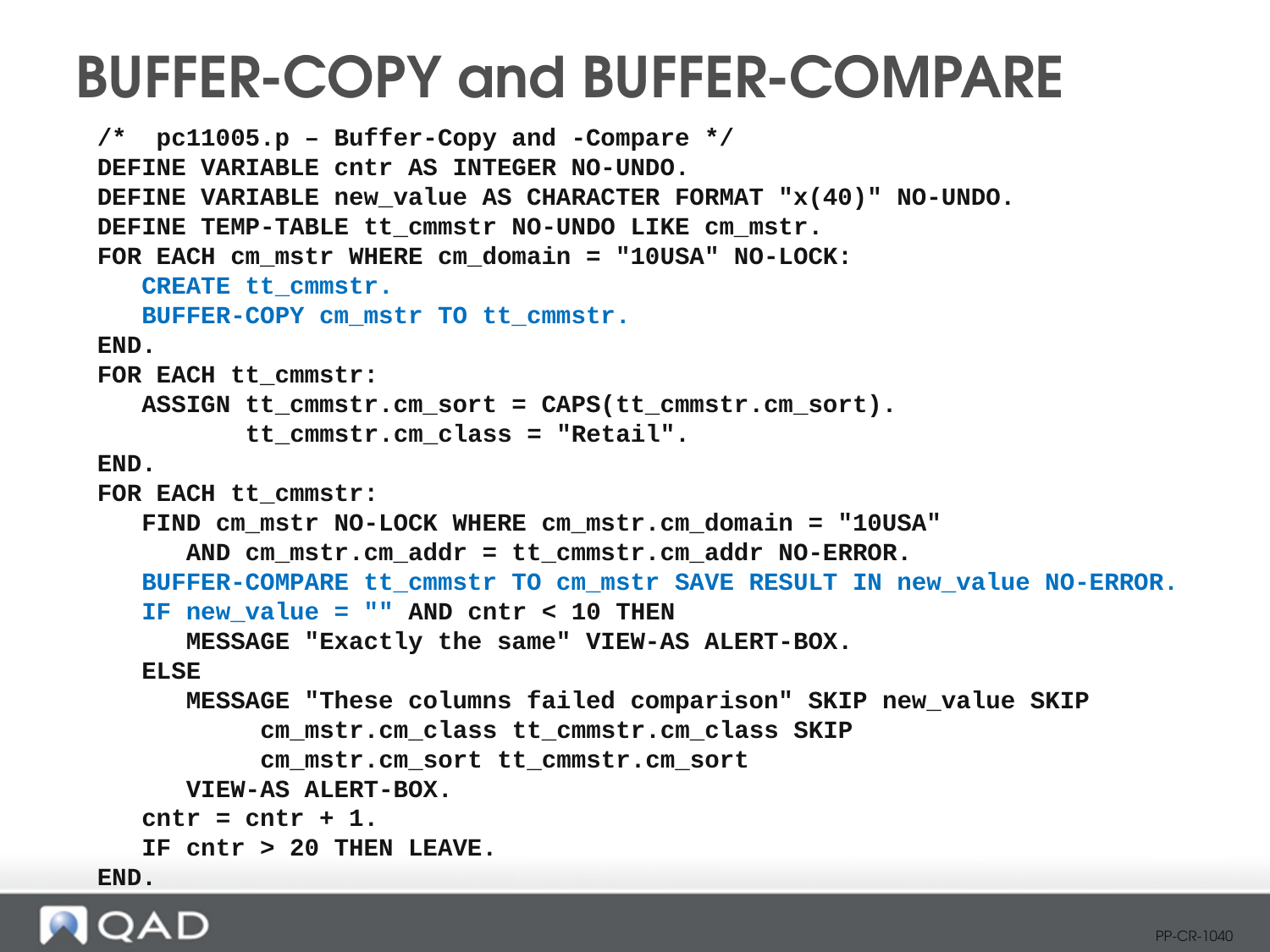

# BUFFER-COPY and BUFFER-COMPARE
/*  pc11005.p – Buffer-Copy and -Compare */
DEFINE VARIABLE cntr AS INTEGER NO-UNDO.
DEFINE VARIABLE new_value AS CHARACTER FORMAT "x(40)" NO-UNDO.
DEFINE TEMP-TABLE tt_cmmstr NO-UNDO LIKE cm_mstr.
FOR EACH cm_mstr WHERE cm_domain = "10USA" NO-LOCK:
   CREATE tt_cmmstr.
   BUFFER-COPY cm_mstr TO tt_cmmstr.
END.
FOR EACH tt_cmmstr:
   ASSIGN tt_cmmstr.cm_sort = CAPS(tt_cmmstr.cm_sort).
          tt_cmmstr.cm_class = "Retail".
END.
FOR EACH tt_cmmstr:
   FIND cm_mstr NO-LOCK WHERE cm_mstr.cm_domain = "10USA"
      AND cm_mstr.cm_addr = tt_cmmstr.cm_addr NO-ERROR.
   BUFFER-COMPARE tt_cmmstr TO cm_mstr SAVE RESULT IN new_value NO-ERROR.
   IF new_value = "" AND cntr < 10 THEN
      MESSAGE "Exactly the same" VIEW-AS ALERT-BOX.
   ELSE
      MESSAGE "These columns failed comparison" SKIP new_value SKIP
           cm_mstr.cm_class tt_cmmstr.cm_class SKIP
           cm_mstr.cm_sort tt_cmmstr.cm_sort
      VIEW-AS ALERT-BOX.
   cntr = cntr + 1.
   IF cntr > 20 THEN LEAVE.
END.
PP-CR-1040